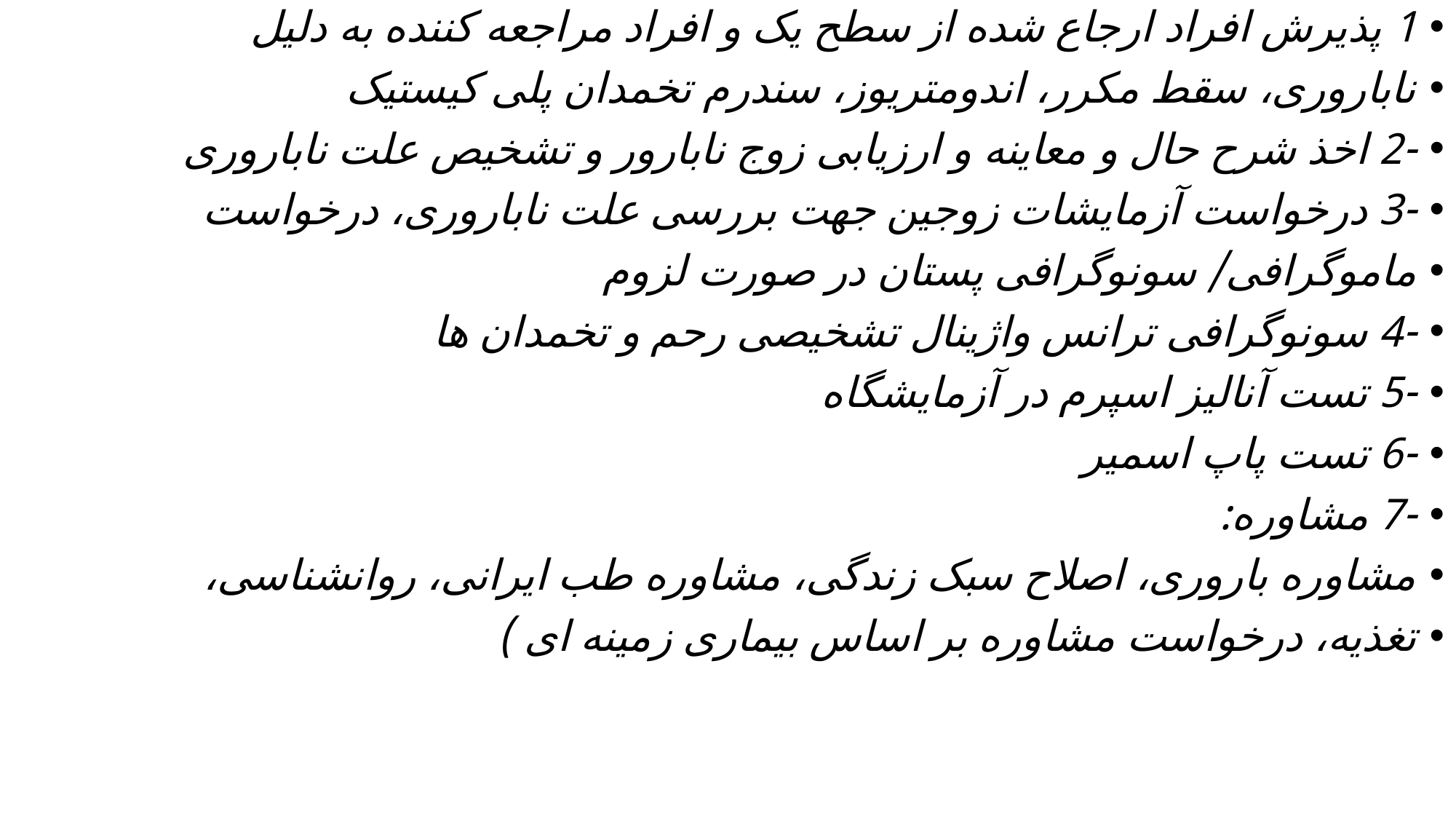

1 پذیرش افراد ارجاع شده از سطح یک و افراد مراجعه کننده به دلیل
ناباروری، سقط مکرر، اندومتریوز، سندرم تخمدان پلی کیستیک
-2 اخذ شرح حال و معاینه و ارزیابی زوج نابارور و تشخیص علت ناباروری
-3 درخواست آزمایشات زوجین جهت بررسی علت ناباروری، درخواست
ماموگرافی/ سونوگرافی پستان در صورت لزوم
-4 سونوگرافی ترانس واژینال تشخیصی رحم و تخمدان ها
-5 تست آنالیز اسپرم در آزمایشگاه
-6 تست پاپ اسمیر
-7 مشاوره:
مشاوره باروری، اصلاح سبک زندگی، مشاوره طب ایرانی، روانشناسی،
تغذیه، درخواست مشاوره بر اساس بیماری زمینه ای )